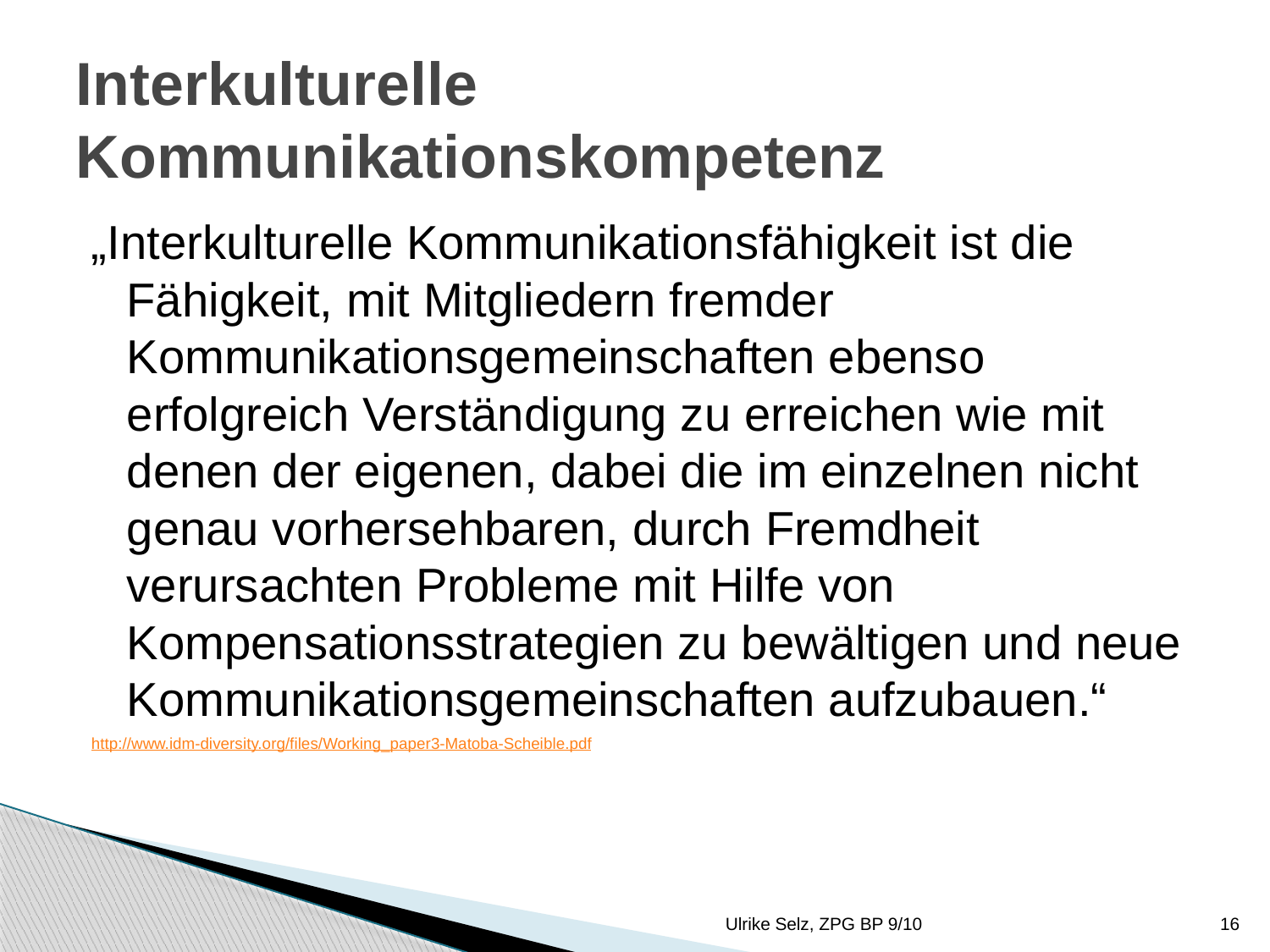

# Interkulturelle Kommunikationskompetenz
„Interkulturelle Kommunikationsfähigkeit ist die Fähigkeit, mit Mitgliedern fremder Kommunikationsgemeinschaften ebenso erfolgreich Verständigung zu erreichen wie mit denen der eigenen, dabei die im einzelnen nicht genau vorhersehbaren, durch Fremdheit verursachten Probleme mit Hilfe von Kompensationsstrategien zu bewältigen und neue Kommunikationsgemeinschaften aufzubauen.“
http://www.idm-diversity.org/files/Working_paper3-Matoba-Scheible.pdf

Ulrike Selz, ZPG BP 9/10
16